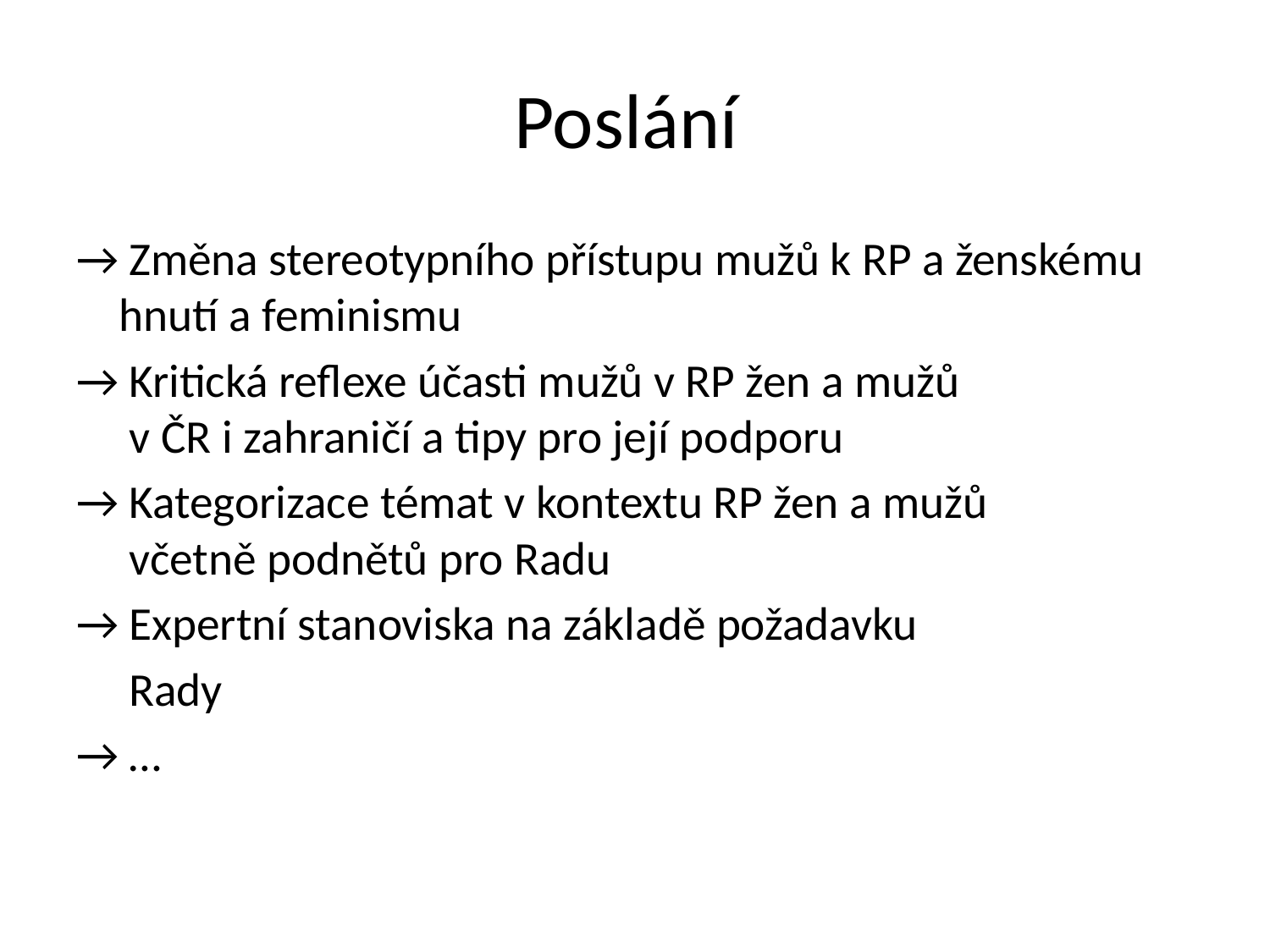

# Poslání
→ Změna stereotypního přístupu mužů k RP a ženskému hnutí a feminismu
→ Kritická reflexe účasti mužů v RP žen a mužů
 v ČR i zahraničí a tipy pro její podporu
→ Kategorizace témat v kontextu RP žen a mužů
 včetně podnětů pro Radu
→ Expertní stanoviska na základě požadavku
     Rady
→ …